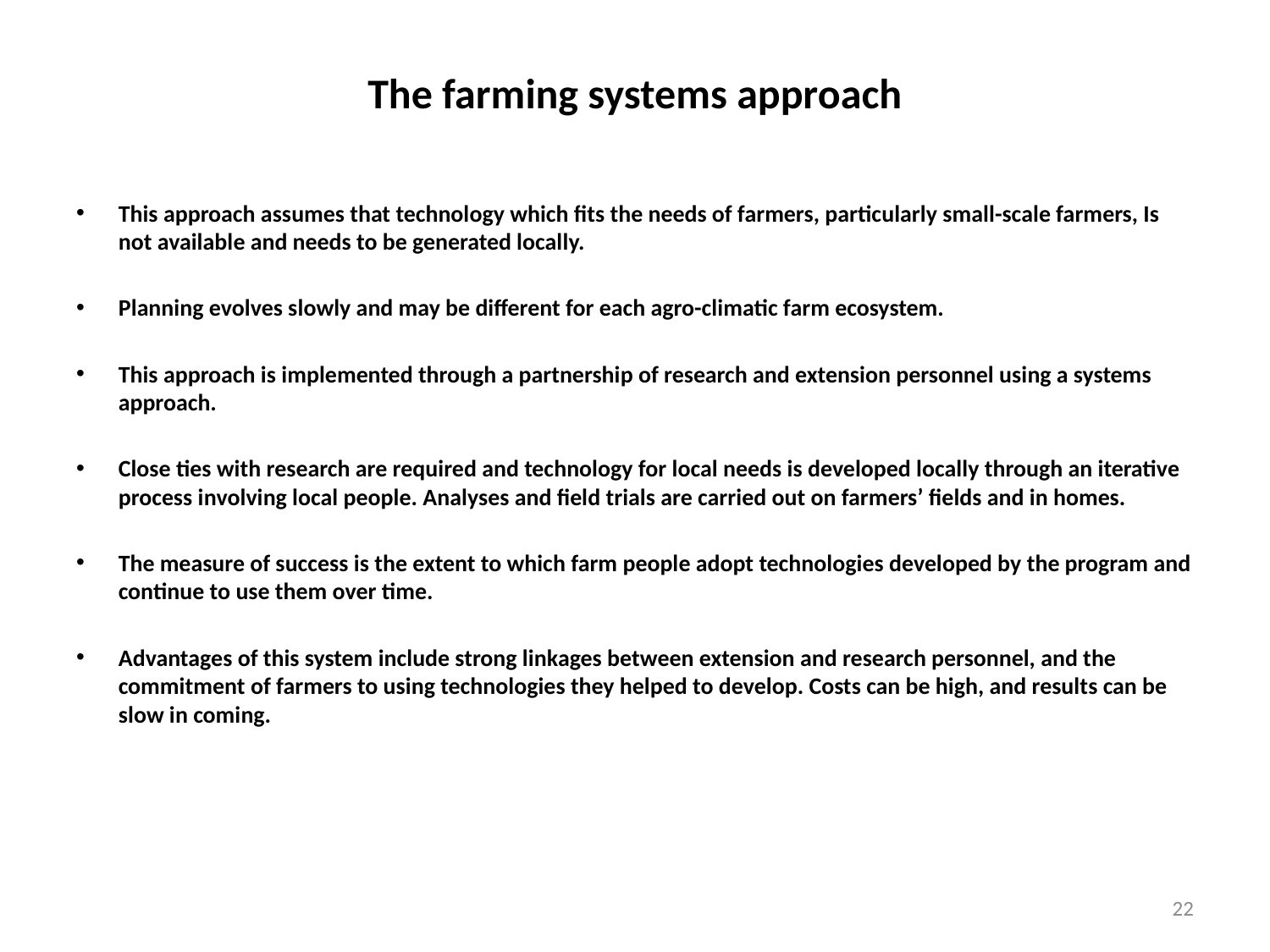

# The farming systems approach

This approach assumes that technology which fits the needs of farmers, particularly small-scale farmers, Is not available and needs to be generated locally.

Planning evolves slowly and may be different for each agro-climatic farm ecosystem.

This approach is implemented through a partnership of research and extension personnel using a systems approach.

Close ties with research are required and technology for local needs is developed locally through an iterative process involving local people. Analyses and field trials are carried out on farmers’ fields and in homes.

The measure of success is the extent to which farm people adopt technologies developed by the program and continue to use them over time.

Advantages of this system include strong linkages between extension and research personnel, and the commitment of farmers to using technologies they helped to develop. Costs can be high, and results can be slow in coming.
22